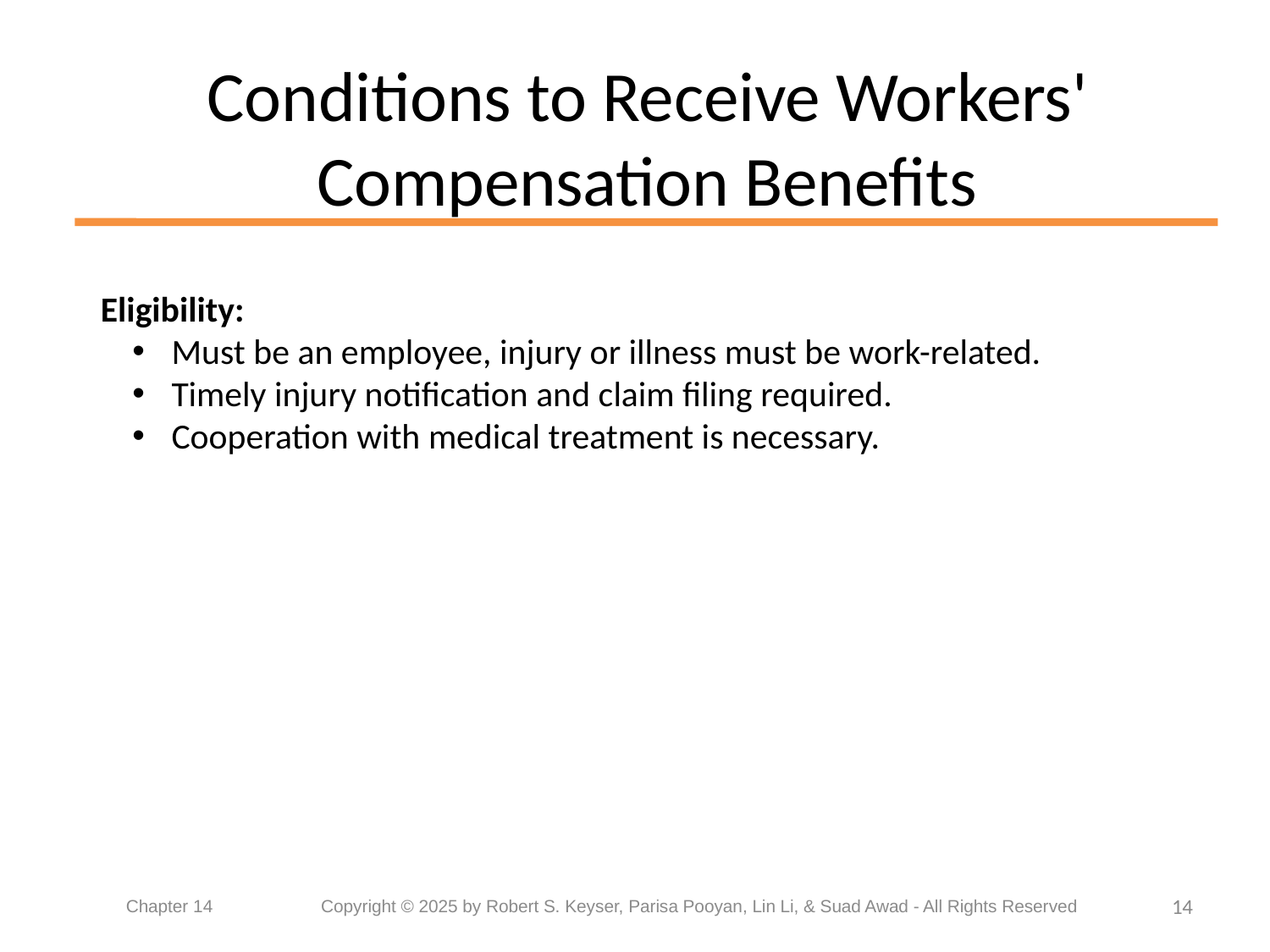

# Conditions to Receive Workers' Compensation Benefits

Eligibility:
Must be an employee, injury or illness must be work-related.
Timely injury notification and claim filing required.
Cooperation with medical treatment is necessary.
14
Chapter 14	              Copyright © 2025 by Robert S. Keyser, Parisa Pooyan, Lin Li, & Suad Awad - All Rights Reserved